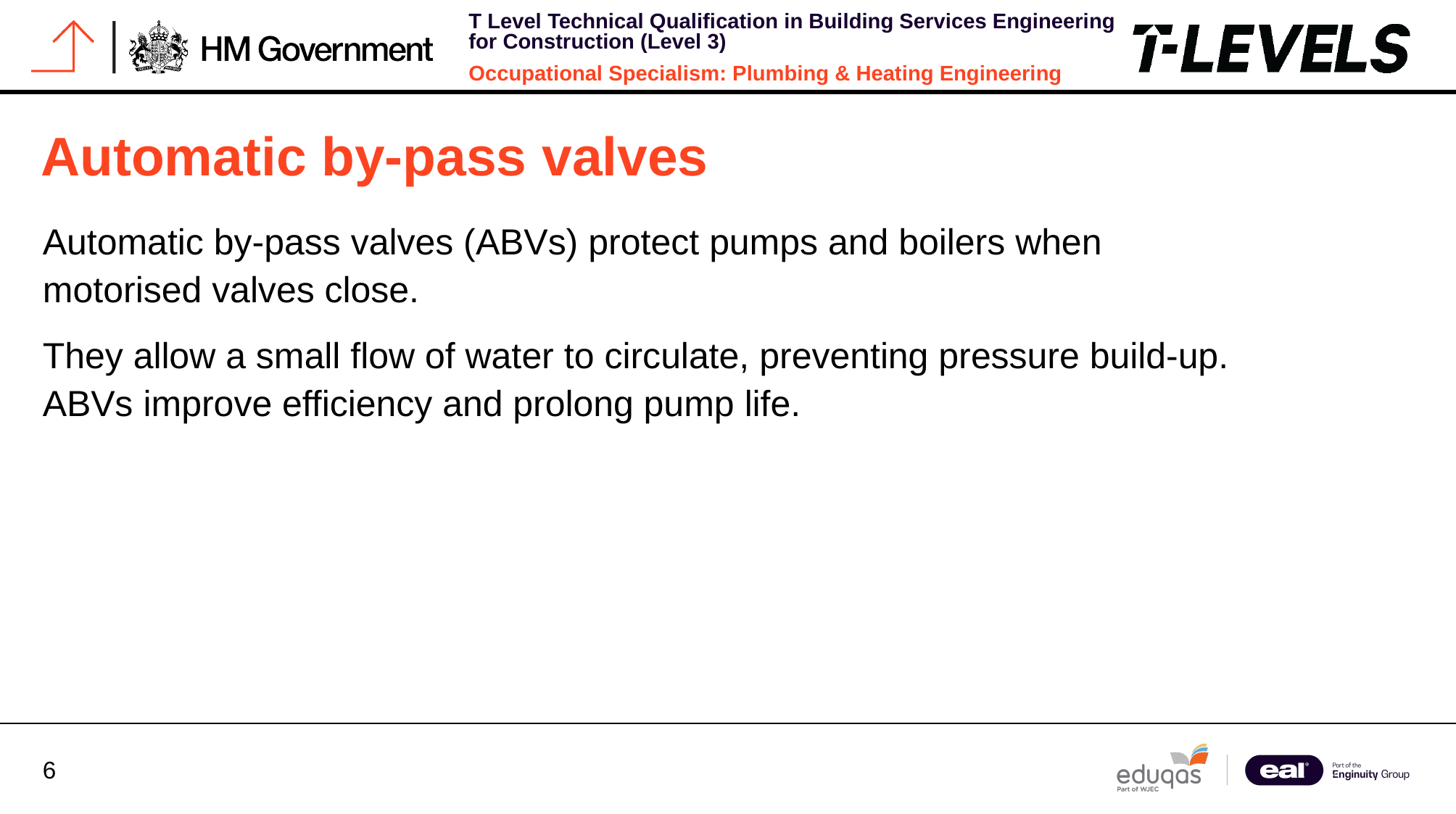

# Automatic by-pass valves
Automatic by-pass valves (ABVs) protect pumps and boilers when motorised valves close.
They allow a small flow of water to circulate, preventing pressure build-up. ABVs improve efficiency and prolong pump life.